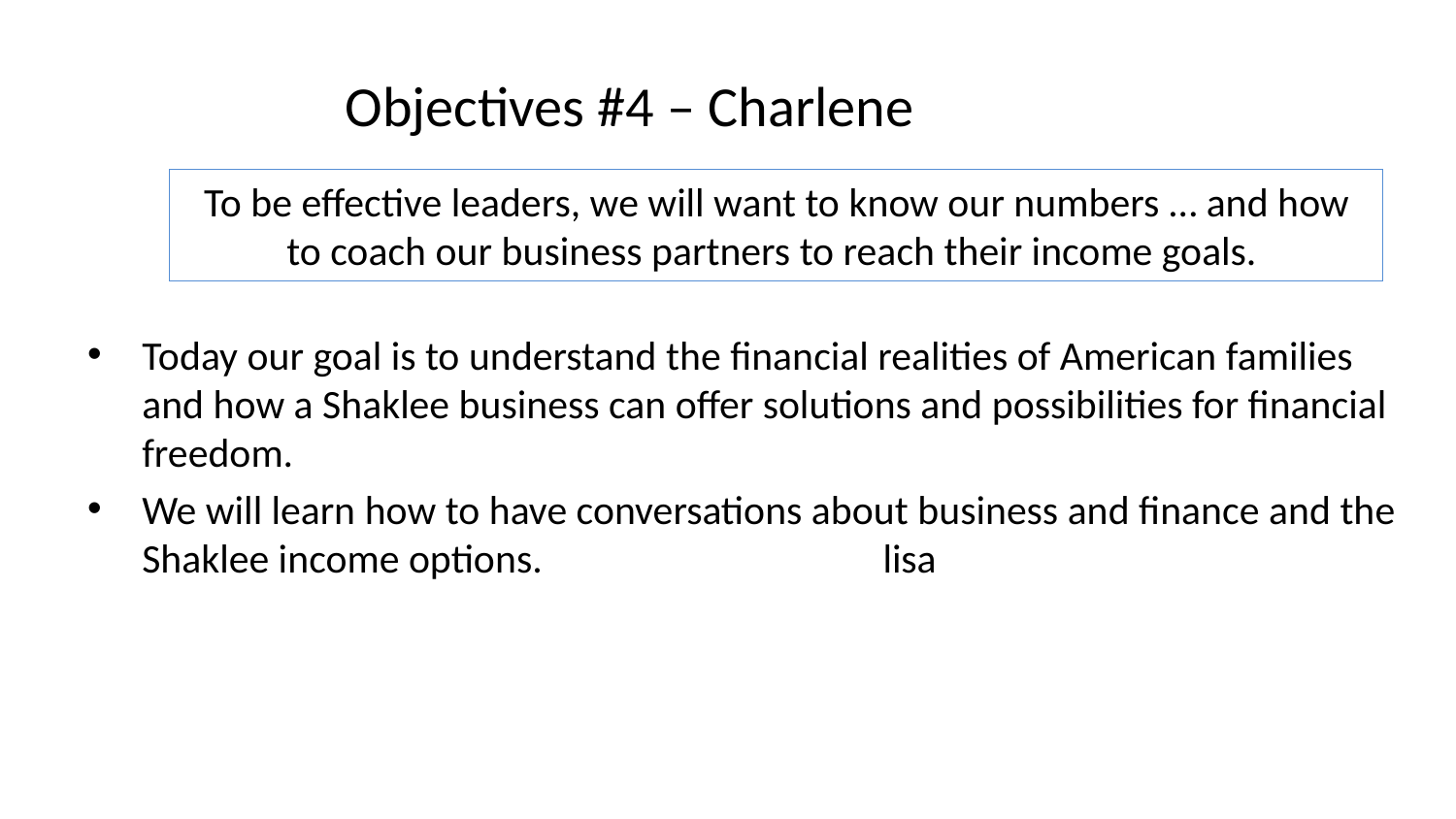

# Objectives #4 – Charlene
To be effective leaders, we will want to know our numbers … and how to coach our business partners to reach their income goals.
Today our goal is to understand the financial realities of American families  and how a Shaklee business can offer solutions and possibilities for financial freedom.
We will learn how to have conversations about business and finance and the Shaklee income options.                                     lisa